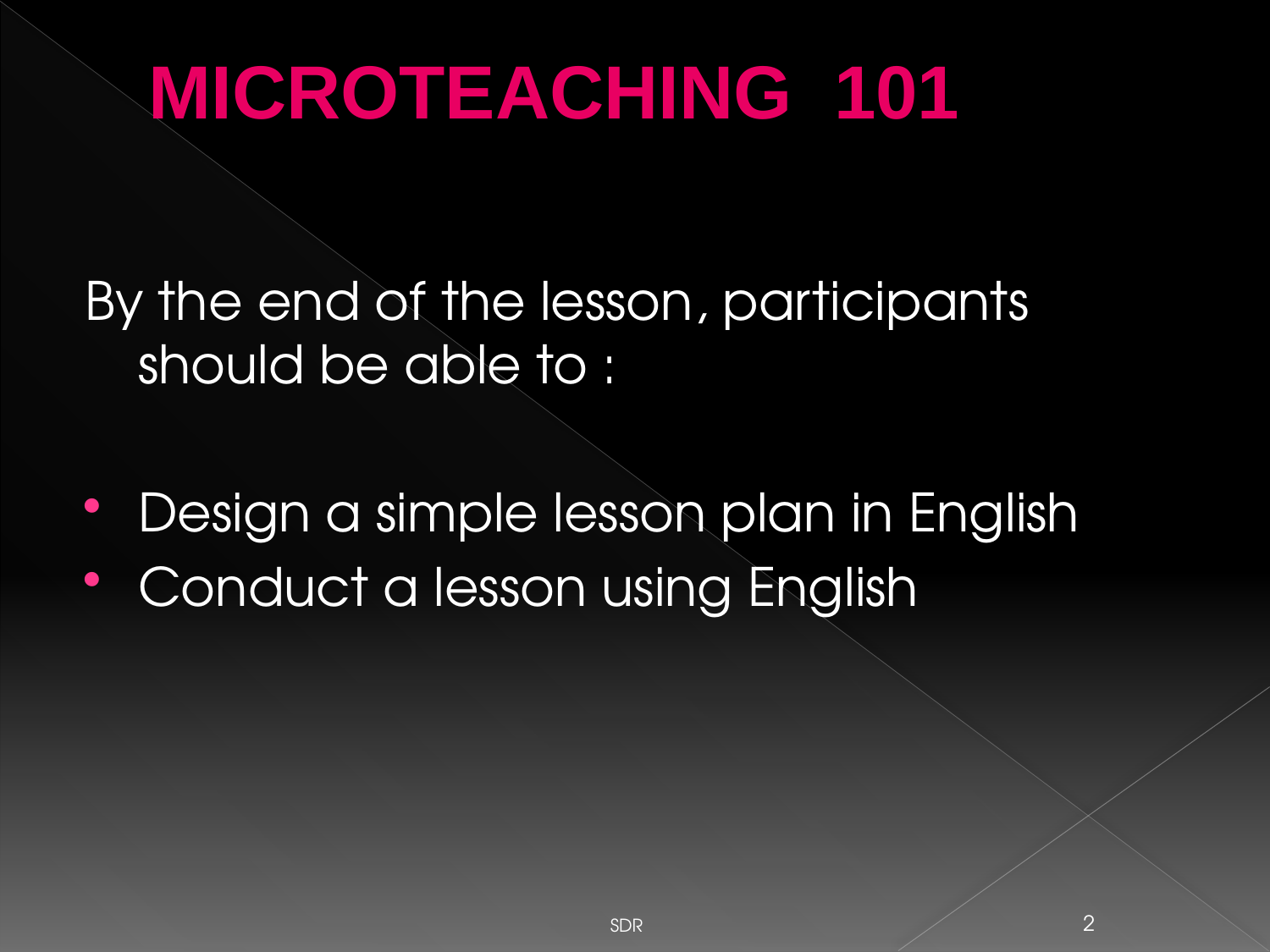

# MICROTEACHING  101
By the end of the lesson, participants should be able to :

Design a simple lesson plan in English
Conduct a lesson using English

SDR
2